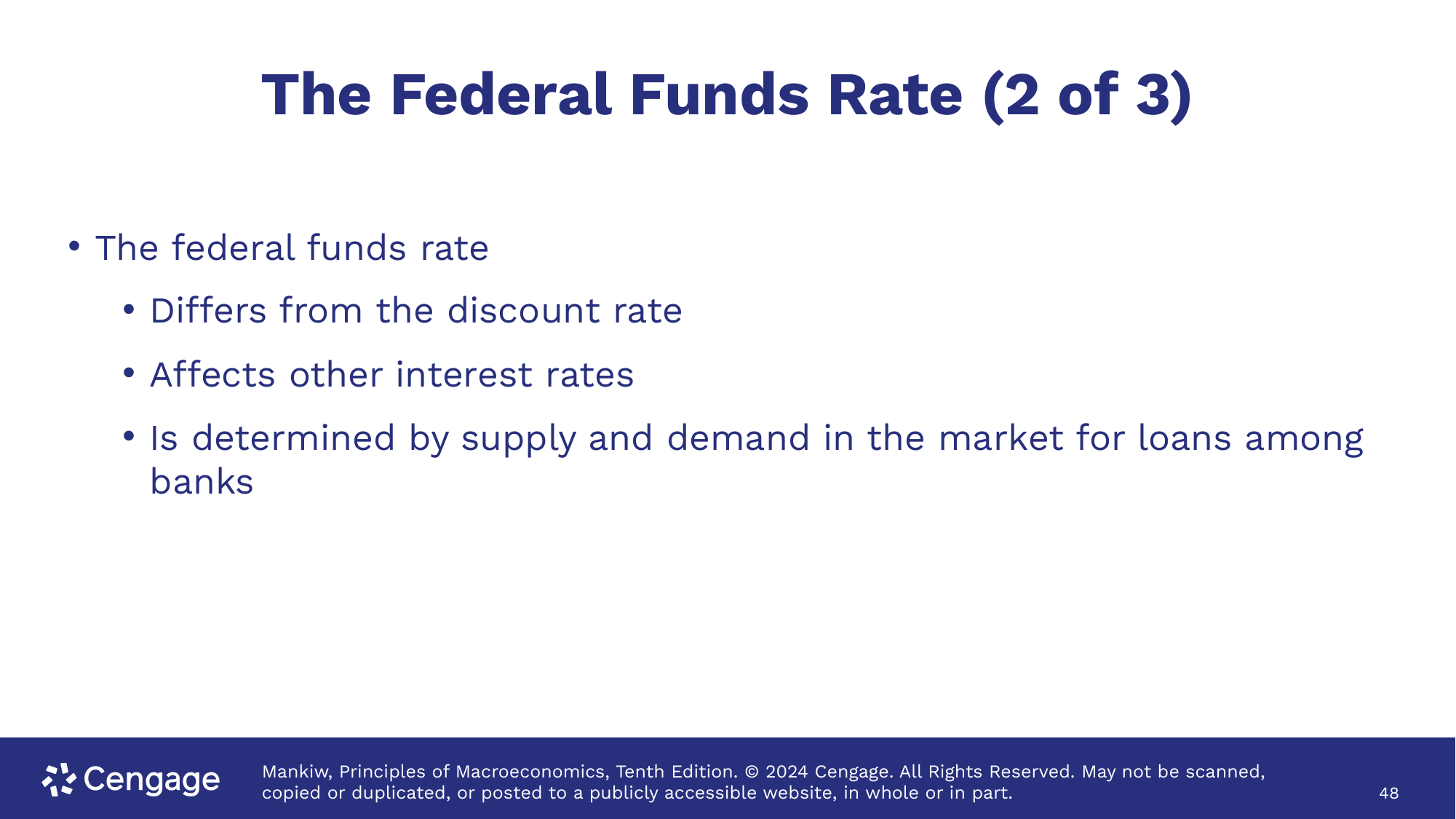

# The Federal Funds Rate (2 of 3)
The federal funds rate
Differs from the discount rate
Affects other interest rates
Is determined by supply and demand in the market for loans among banks